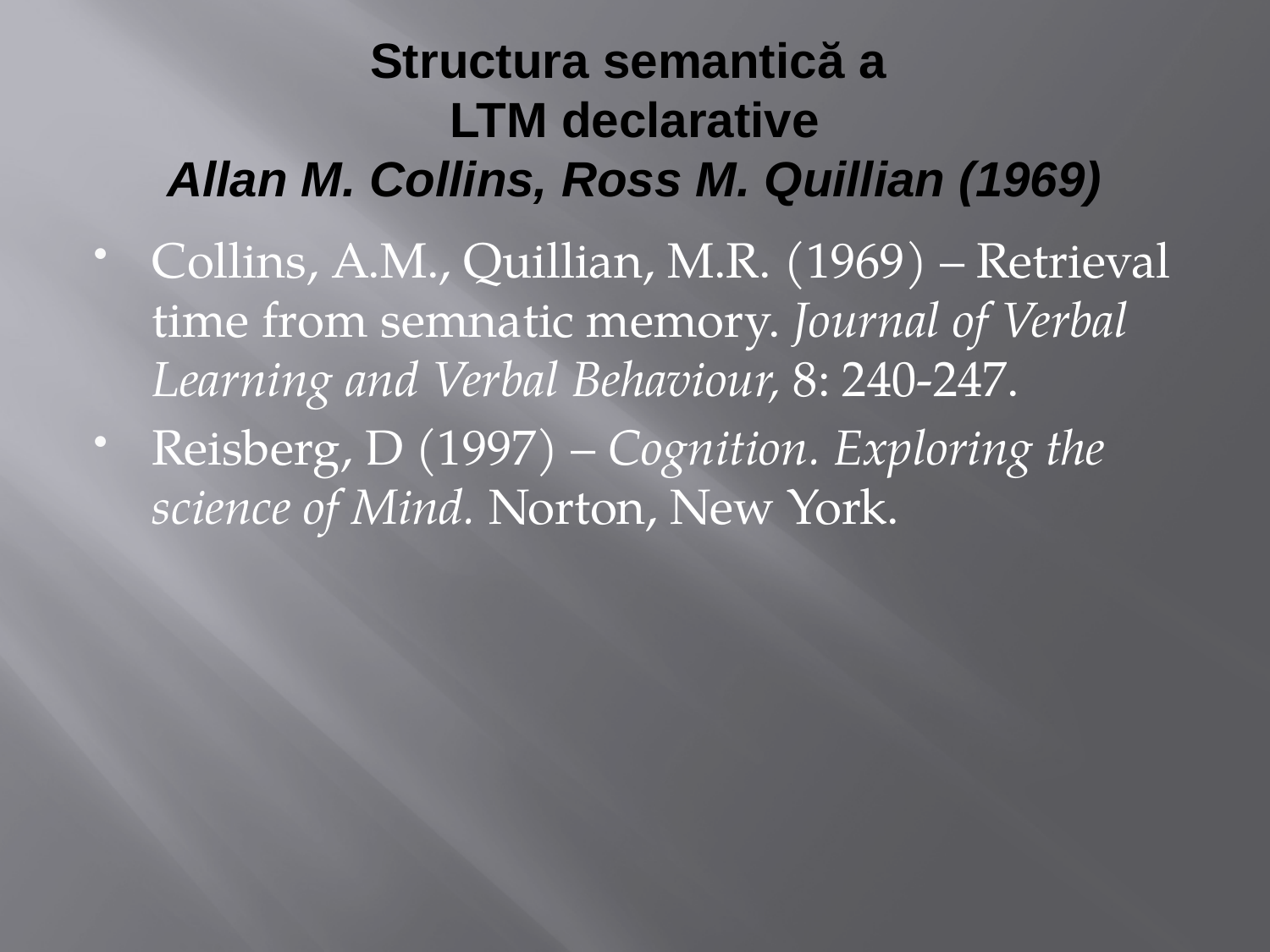

# Structura semantică a LTM declarative Allan M. Collins, Ross M. Quillian (1969)
Collins, A.M., Quillian, M.R. (1969) – Retrieval time from semnatic memory. Journal of Verbal Learning and Verbal Behaviour, 8: 240-247.
Reisberg, D (1997) – Cognition. Exploring the science of Mind. Norton, New York.